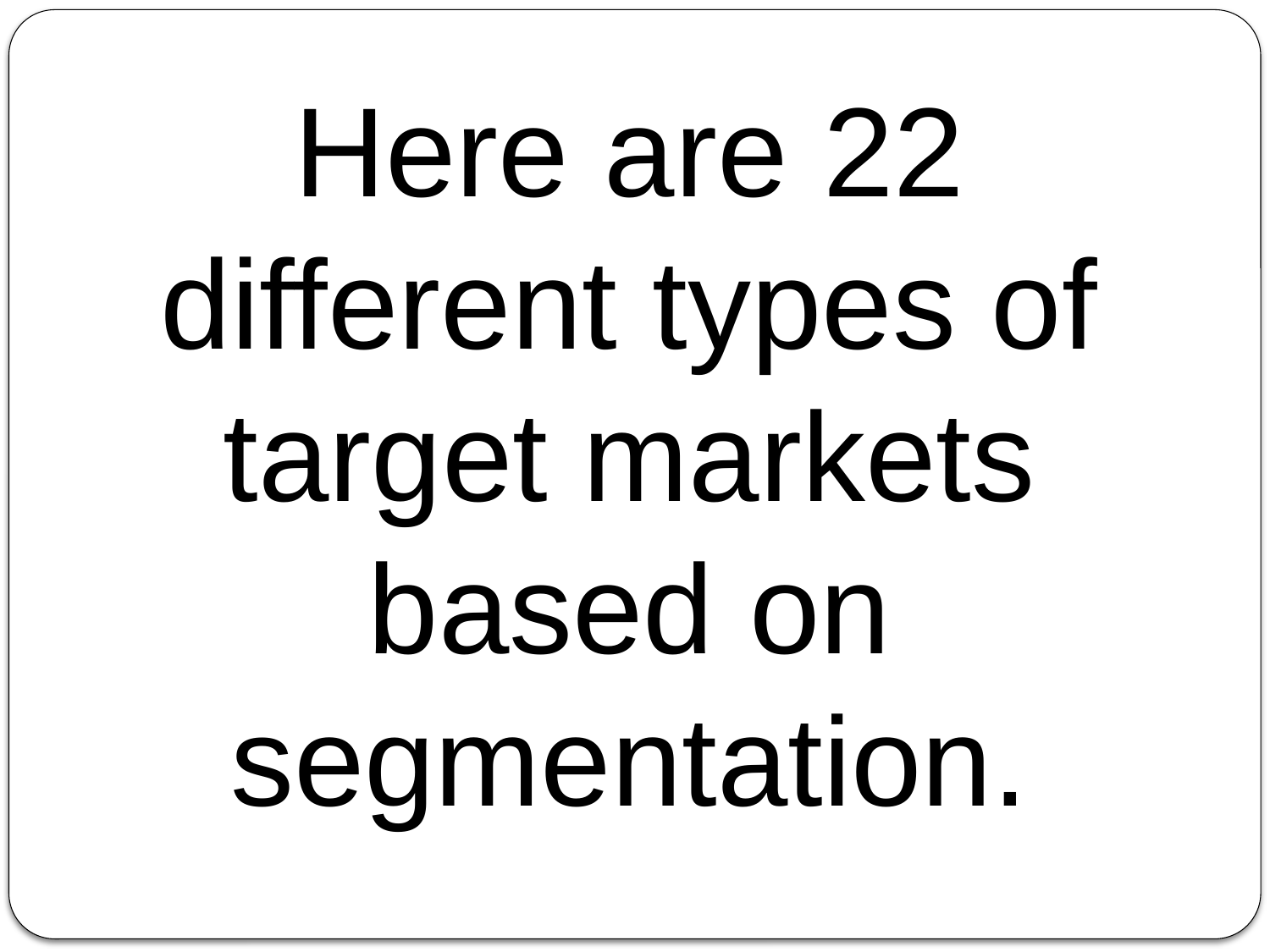

Here are 22 different types of target markets based on segmentation.